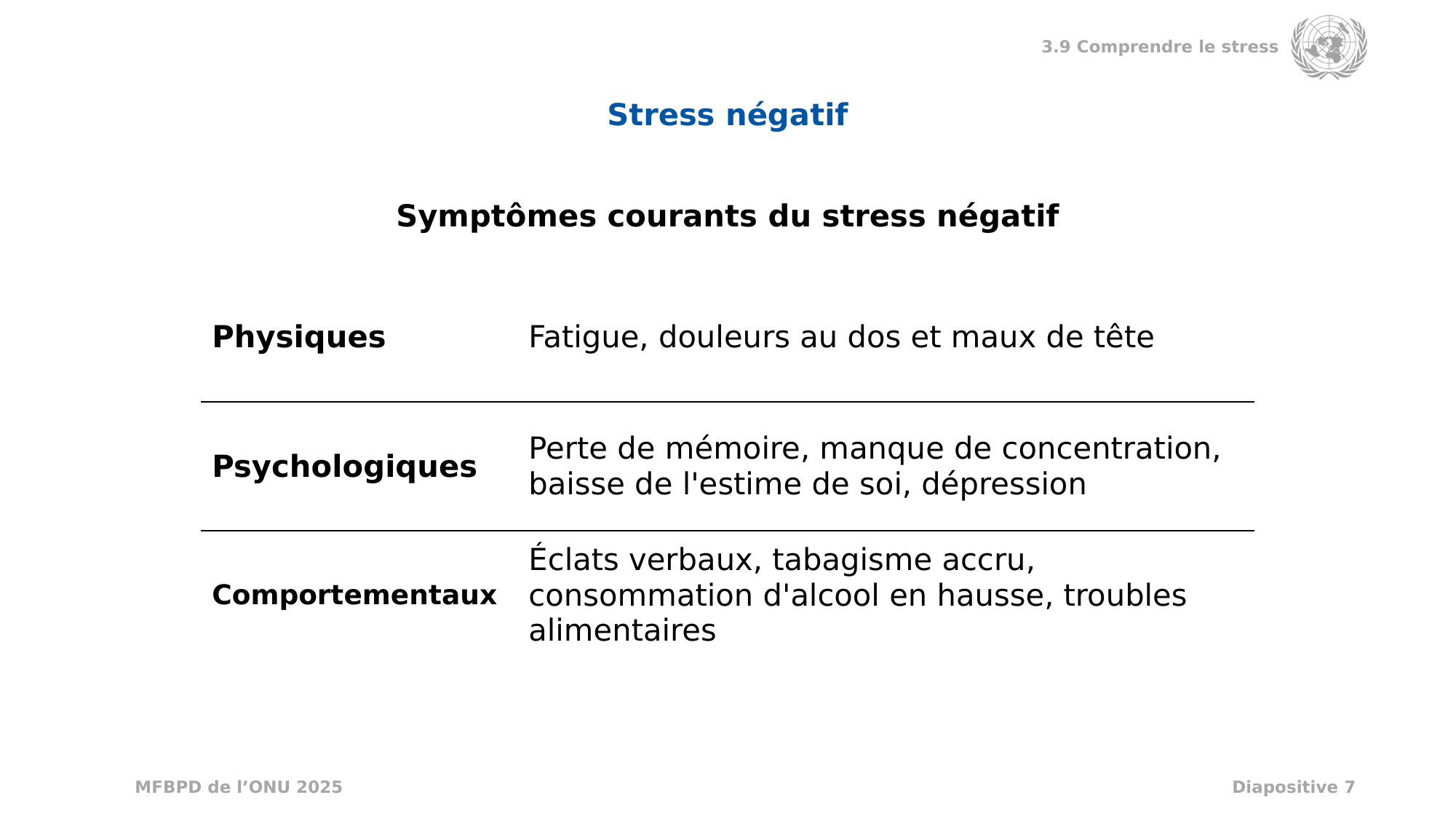

Stress négatif
Symptômes courants du stress négatif
| Physiques | Fatigue, douleurs au dos et maux de tête |
| --- | --- |
| Psychologiques | Perte de mémoire, manque de concentration, baisse de l'estime de soi, dépression |
| Comportementaux | Éclats verbaux, tabagisme accru, consommation d'alcool en hausse, troubles alimentaires |